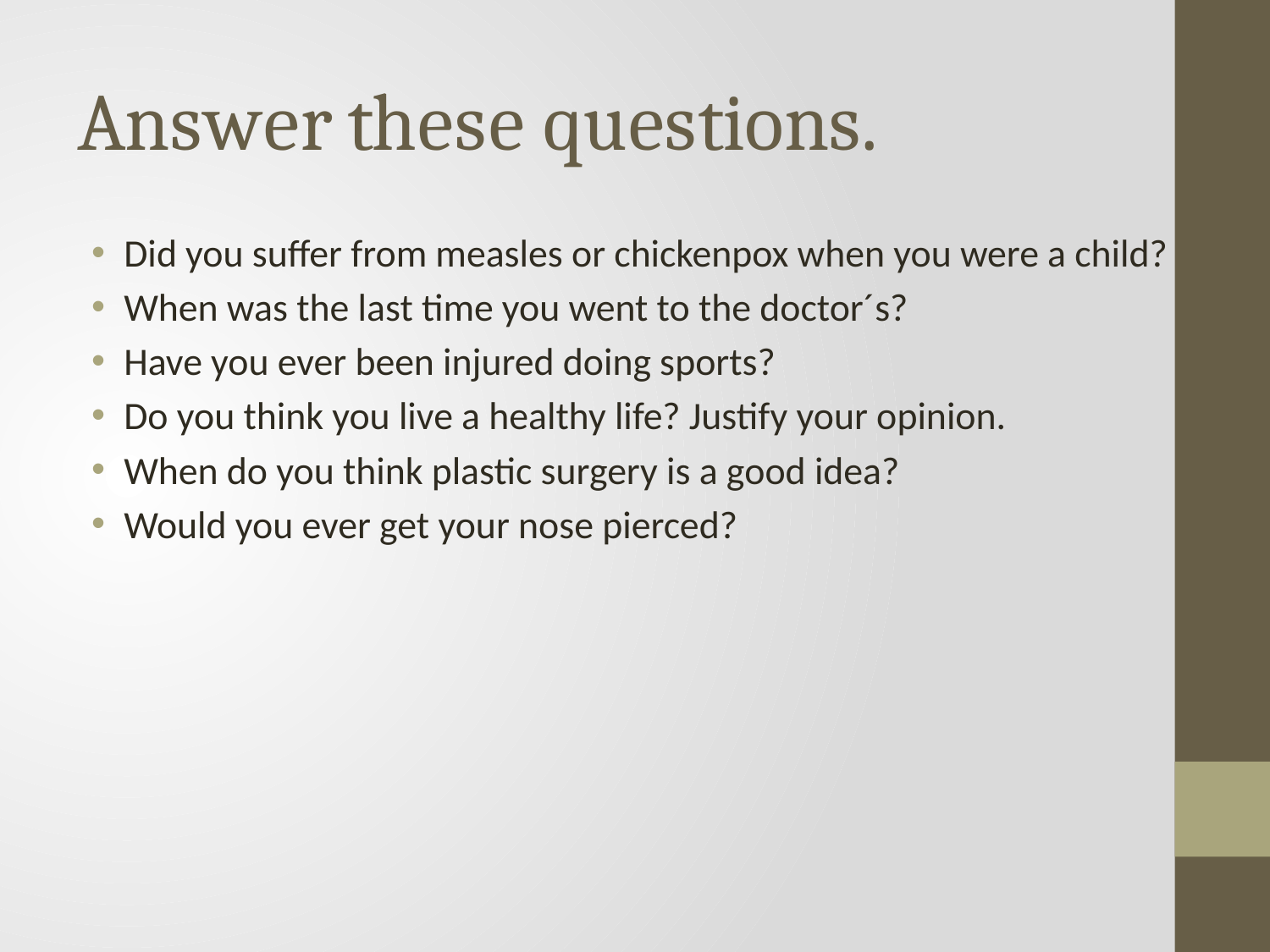

# Answer these questions.
Did you suffer from measles or chickenpox when you were a child?
When was the last time you went to the doctor´s?
Have you ever been injured doing sports?
Do you think you live a healthy life? Justify your opinion.
When do you think plastic surgery is a good idea?
Would you ever get your nose pierced?